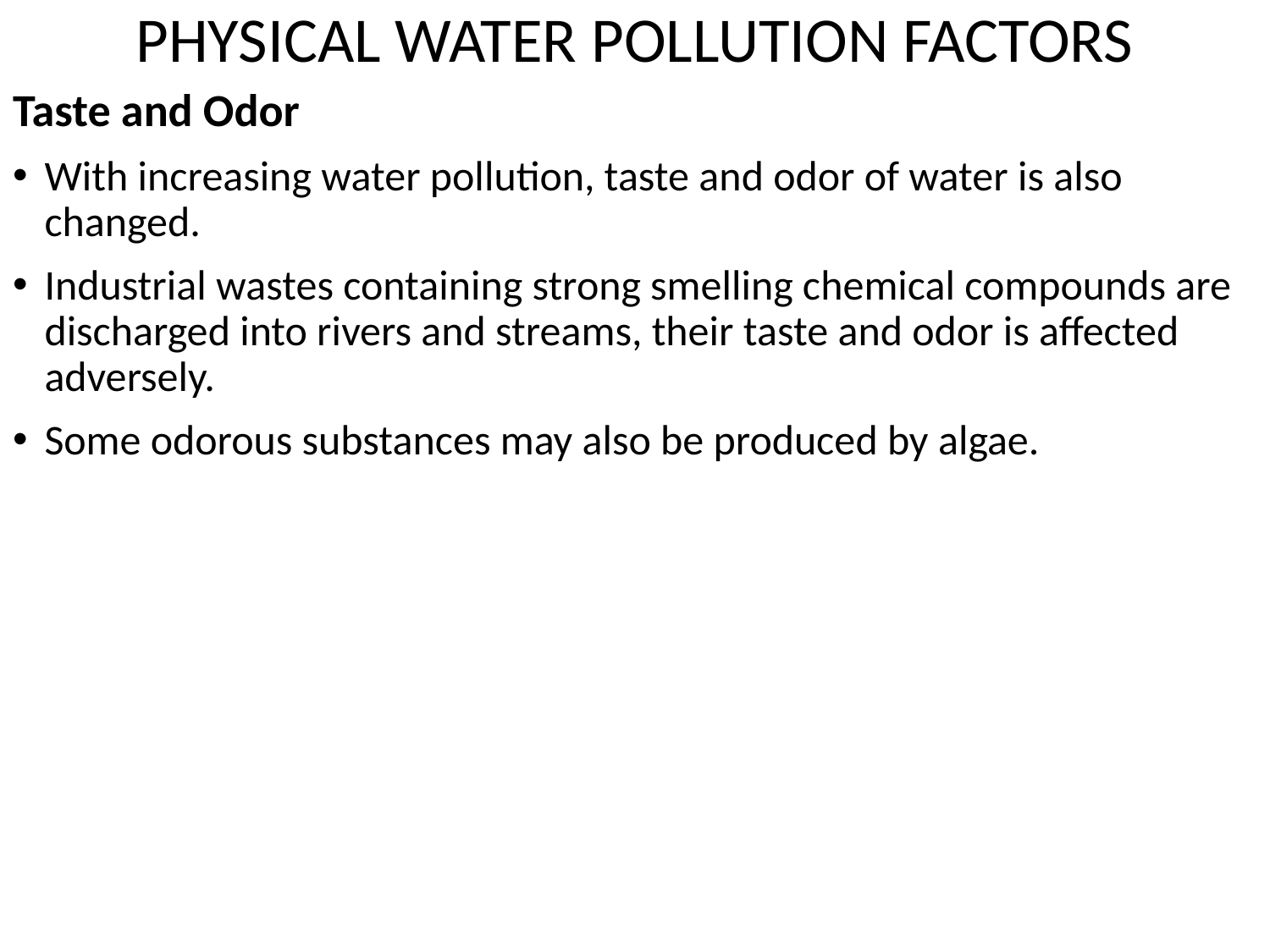

# PHYSICAL WATER POLLUTION FACTORS
Taste and Odor
With increasing water pollution, taste and odor of water is also changed.
Industrial wastes containing strong smelling chemical compounds are discharged into rivers and streams, their taste and odor is affected adversely.
Some odorous substances may also be produced by algae.